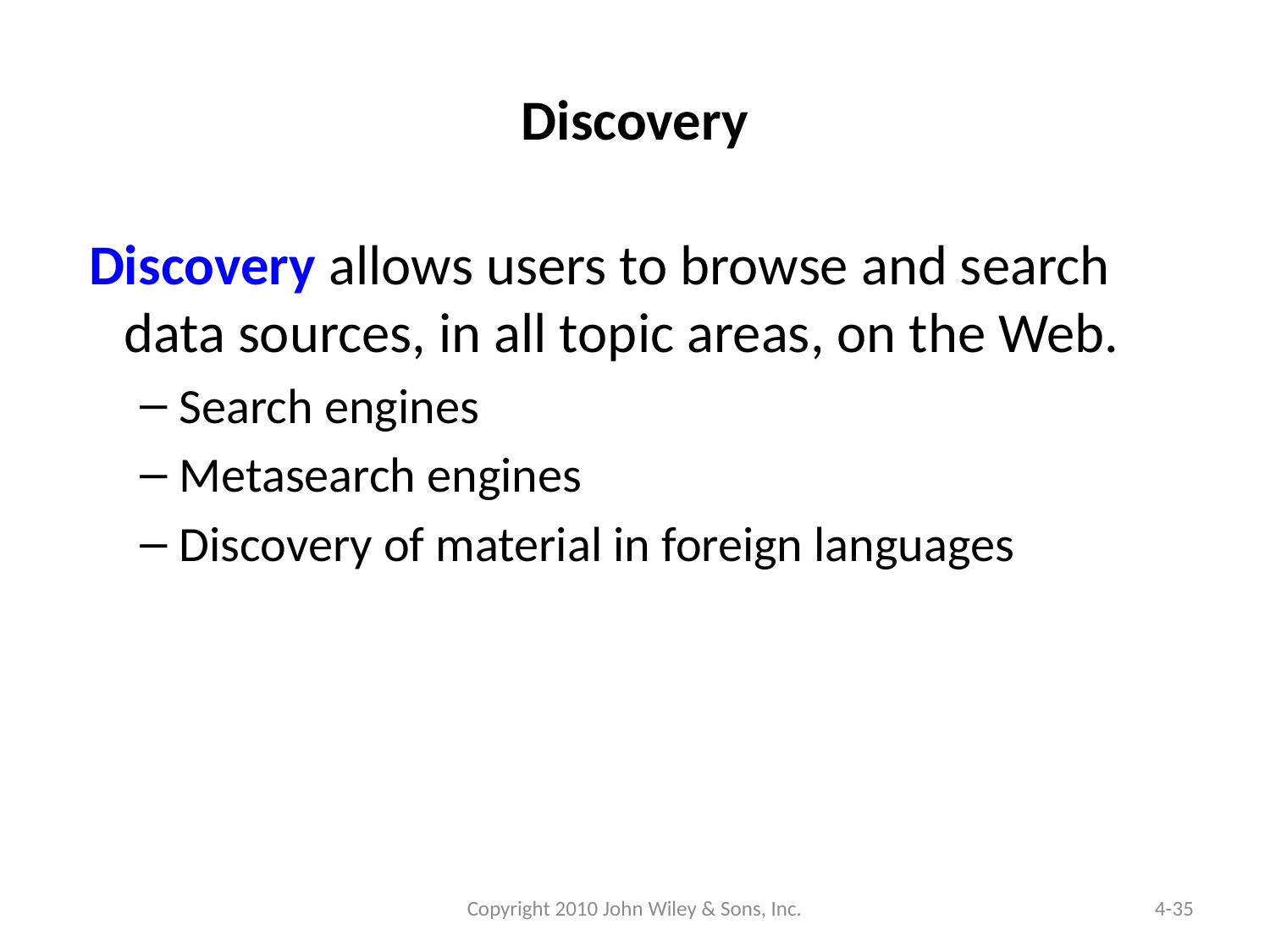

# Discovery
 Discovery allows users to browse and search data sources, in all topic areas, on the Web.
Search engines
Metasearch engines
Discovery of material in foreign languages

Copyright 2010 John Wiley & Sons, Inc.
4-35